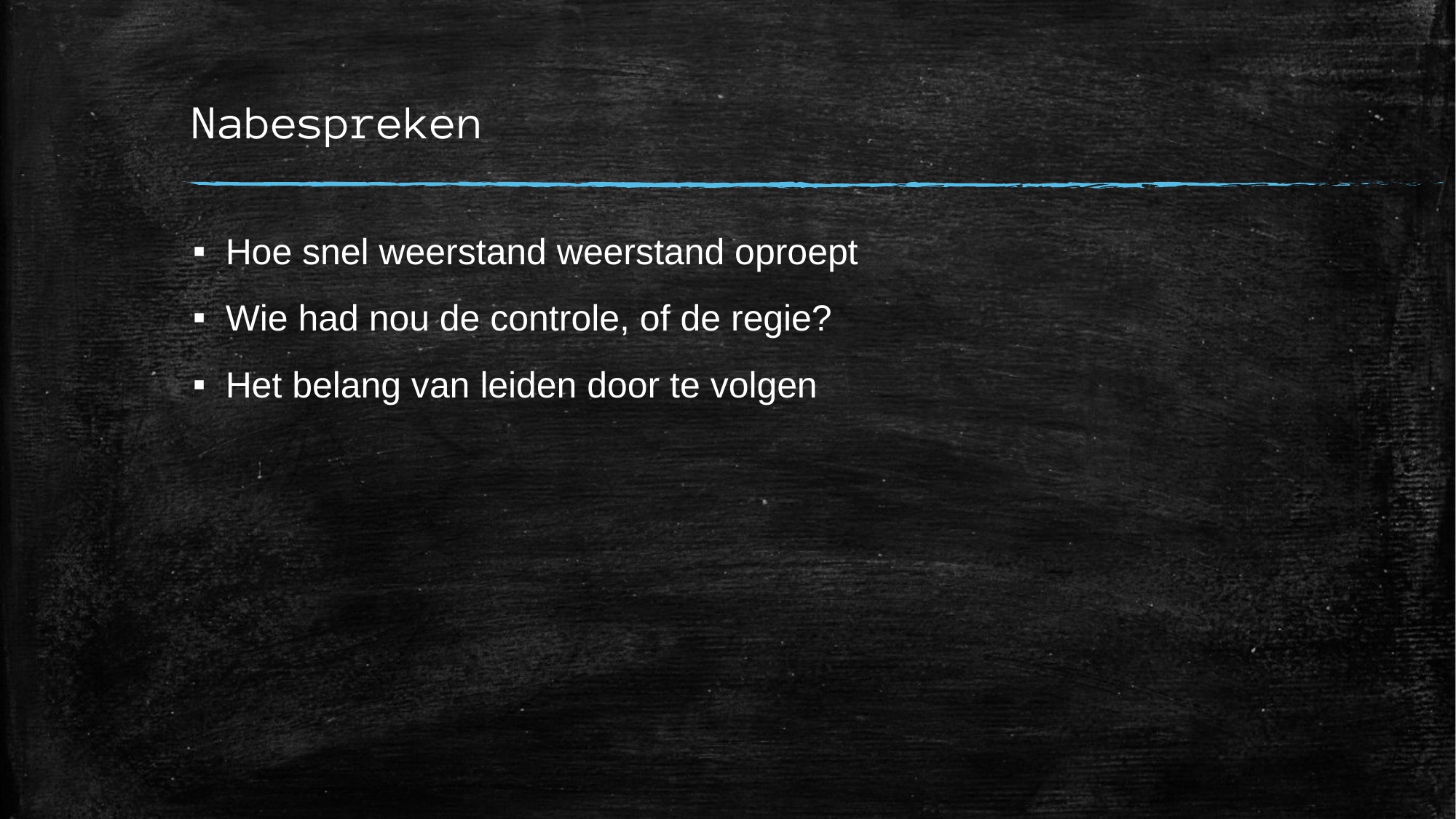

# Nabespreken
Hoe snel weerstand weerstand oproept
Wie had nou de controle, of de regie?
Het belang van leiden door te volgen